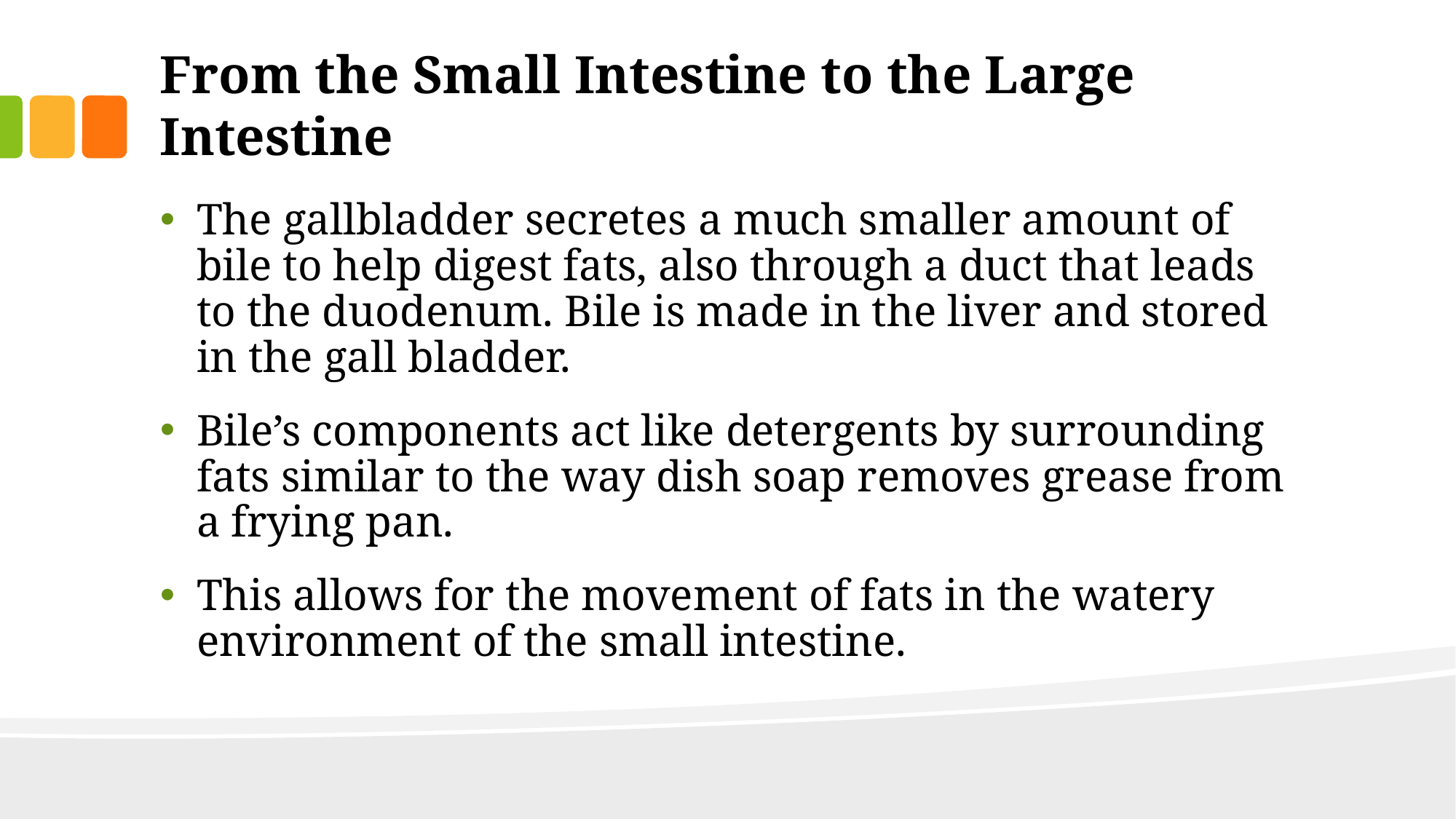

# From the Small Intestine to the Large Intestine
The gallbladder secretes a much smaller amount of bile to help digest fats, also through a duct that leads to the duodenum. Bile is made in the liver and stored in the gall bladder.
Bile’s components act like detergents by surrounding fats similar to the way dish soap removes grease from a frying pan.
This allows for the movement of fats in the watery environment of the small intestine.